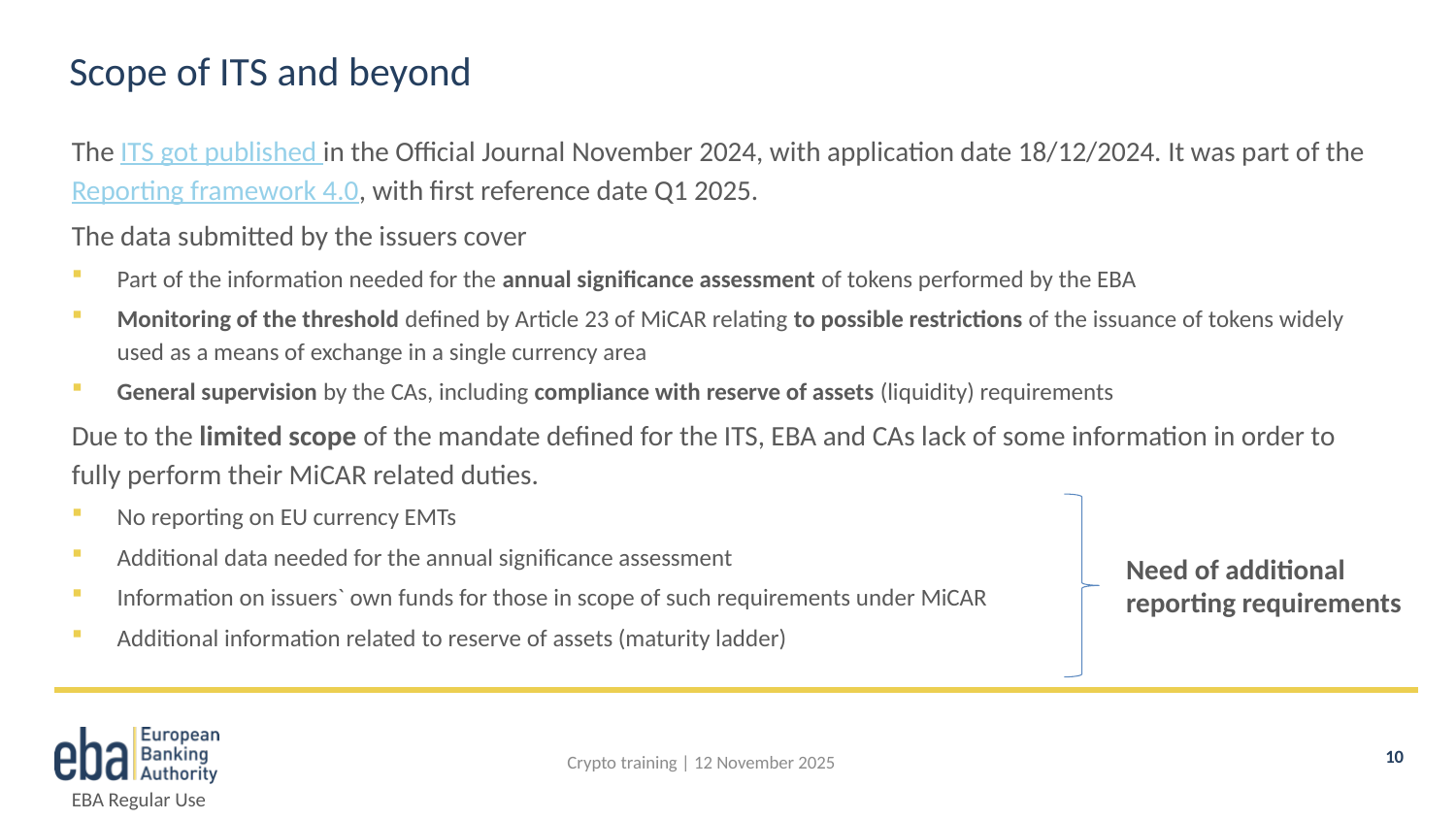

# Scope of ITS and beyond

The ITS got published in the Official Journal November 2024, with application date 18/12/2024. It was part of the Reporting framework 4.0, with first reference date Q1 2025.
The data submitted by the issuers cover
Part of the information needed for the annual significance assessment of tokens performed by the EBA
Monitoring of the threshold defined by Article 23 of MiCAR relating to possible restrictions of the issuance of tokens widely used as a means of exchange in a single currency area
General supervision by the CAs, including compliance with reserve of assets (liquidity) requirements
Due to the limited scope of the mandate defined for the ITS, EBA and CAs lack of some information in order to fully perform their MiCAR related duties.
No reporting on EU currency EMTs
Additional data needed for the annual significance assessment
Information on issuers` own funds for those in scope of such requirements under MiCAR
Additional information related to reserve of assets (maturity ladder)

Need of additional reporting requirements
10
Crypto training | 12 November 2025